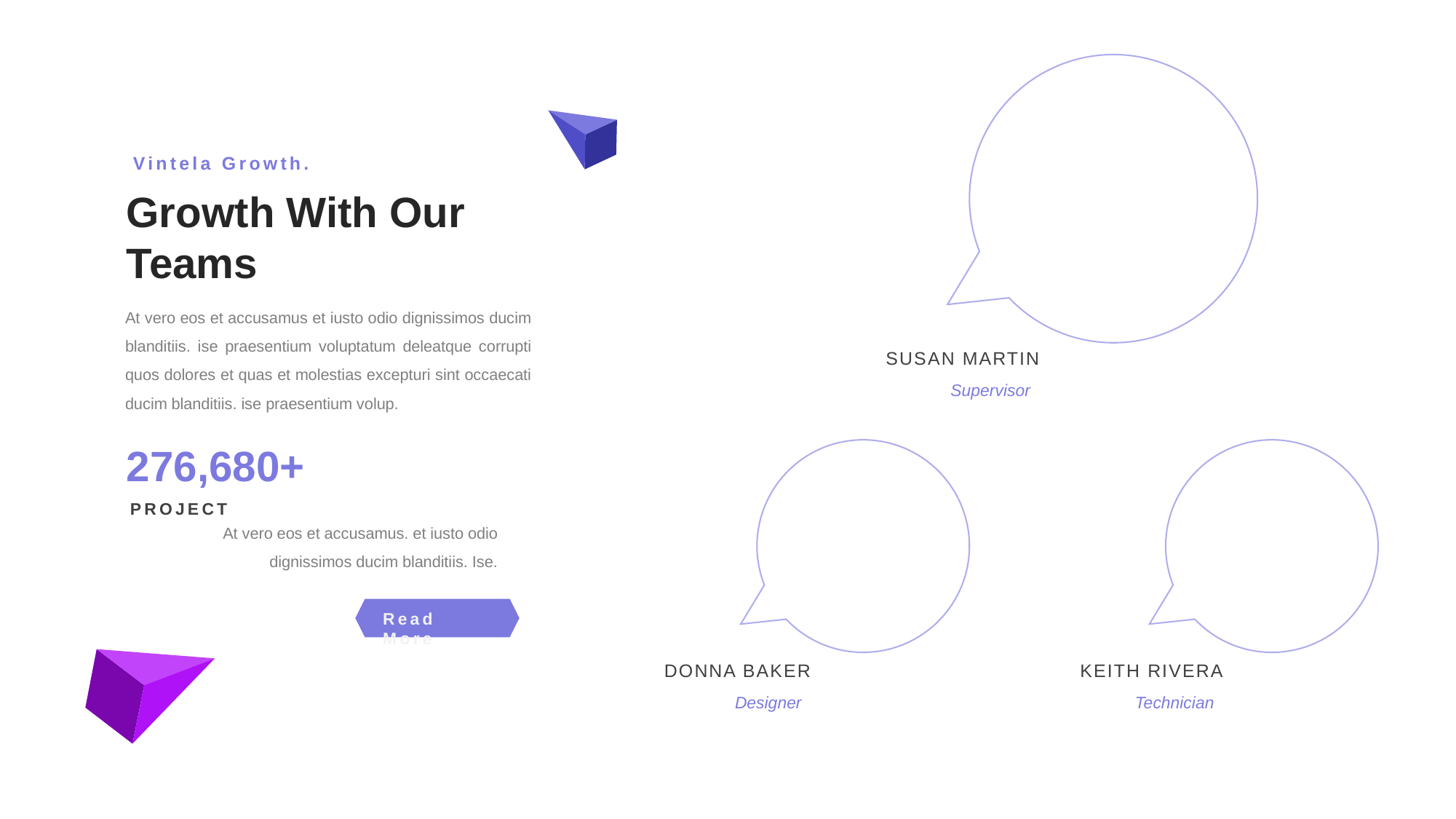

Vintela Growth.
Growth With Our Teams
At vero eos et accusamus et iusto odio dignissimos ducim blanditiis. ise praesentium voluptatum deleatque corrupti quos dolores et quas et molestias excepturi sint occaecati ducim blanditiis. ise praesentium volup.
SUSAN MARTIN
Supervisor
276,680+

PROJECT
At vero eos et accusamus. et iusto odio dignissimos ducim blanditiis. Ise.
Read More
DONNA BAKER
KEITH RIVERA
Designer
Technician